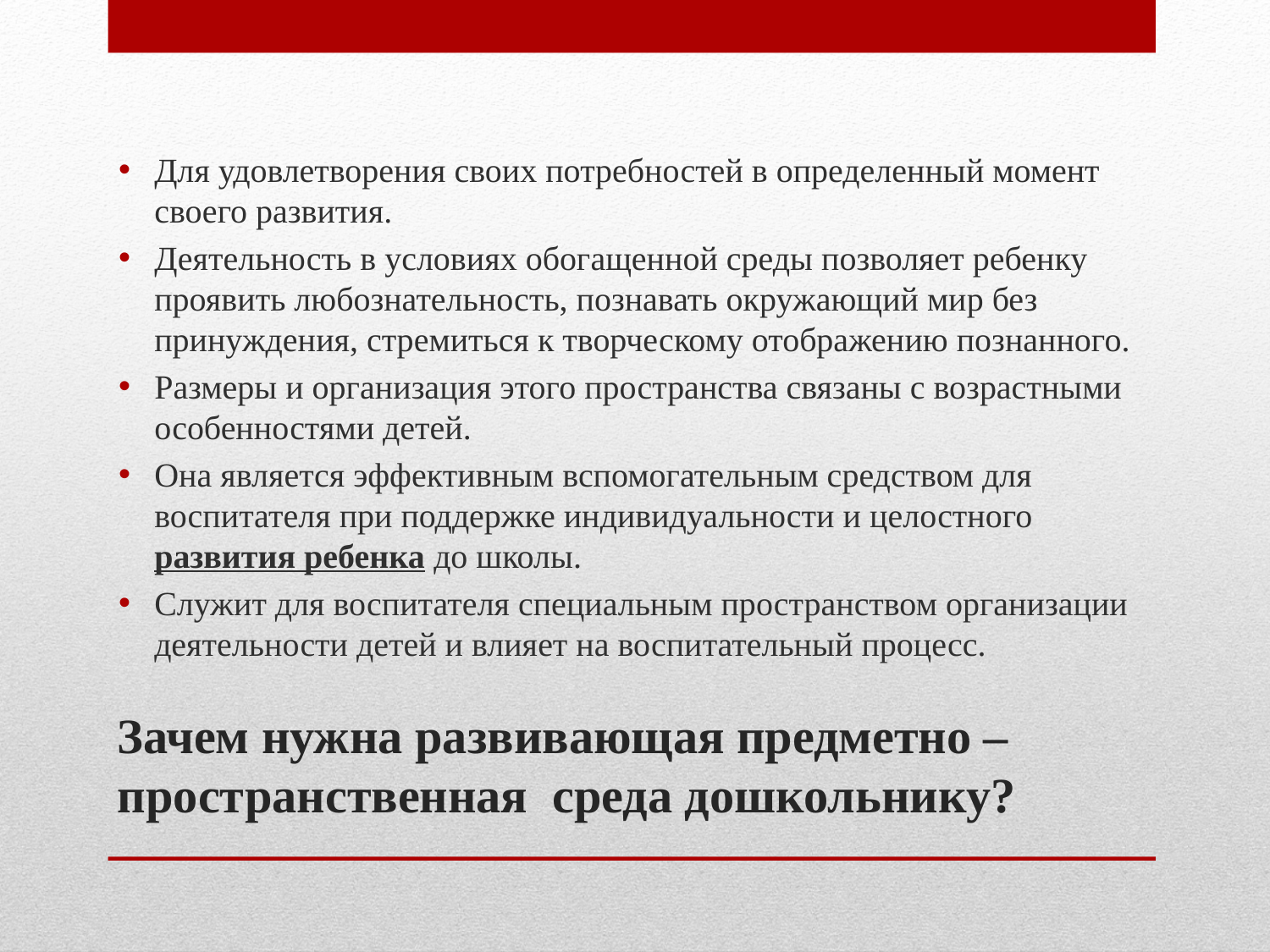

Для удовлетворения своих потребностей в определенный момент своего развития.
Деятельность в условиях обогащенной среды позволяет ребенку проявить любознательность, познавать окружающий мир без принуждения, стремиться к творческому отображению познанного.
Размеры и организация этого пространства связаны с возрастными особенностями детей.
Она является эффективным вспомогательным средством для воспитателя при поддержке индивидуальности и целостного развития ребенка до школы.
Служит для воспитателя специальным пространством организации деятельности детей и влияет на воспитательный процесс.

# Зачем нужна развивающая предметно – пространственная  среда дошкольнику?